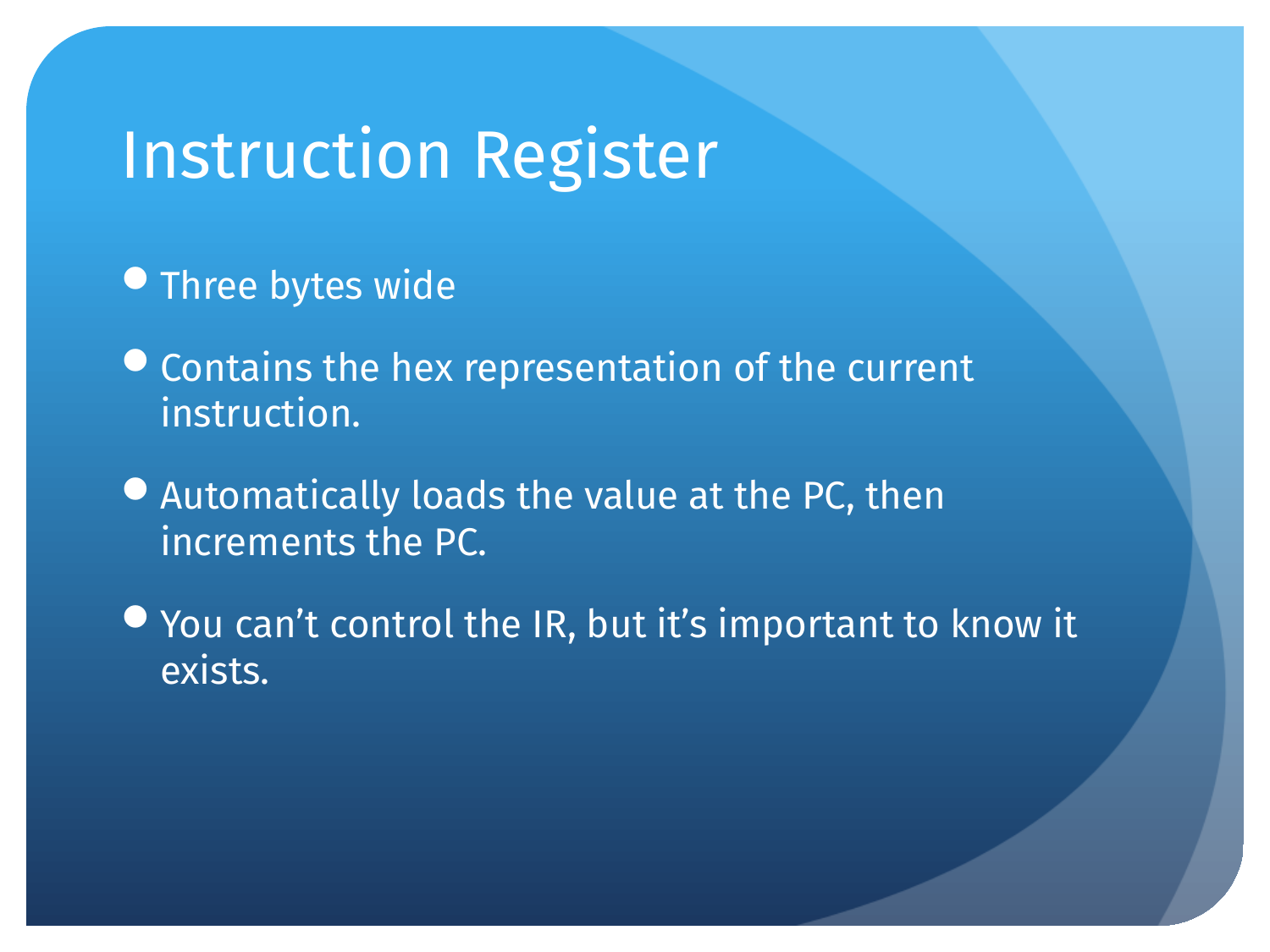

# Instruction Register
Three bytes wide
Contains the hex representation of the current instruction.
Automatically loads the value at the PC, then increments the PC.
You can’t control the IR, but it’s important to know it exists.